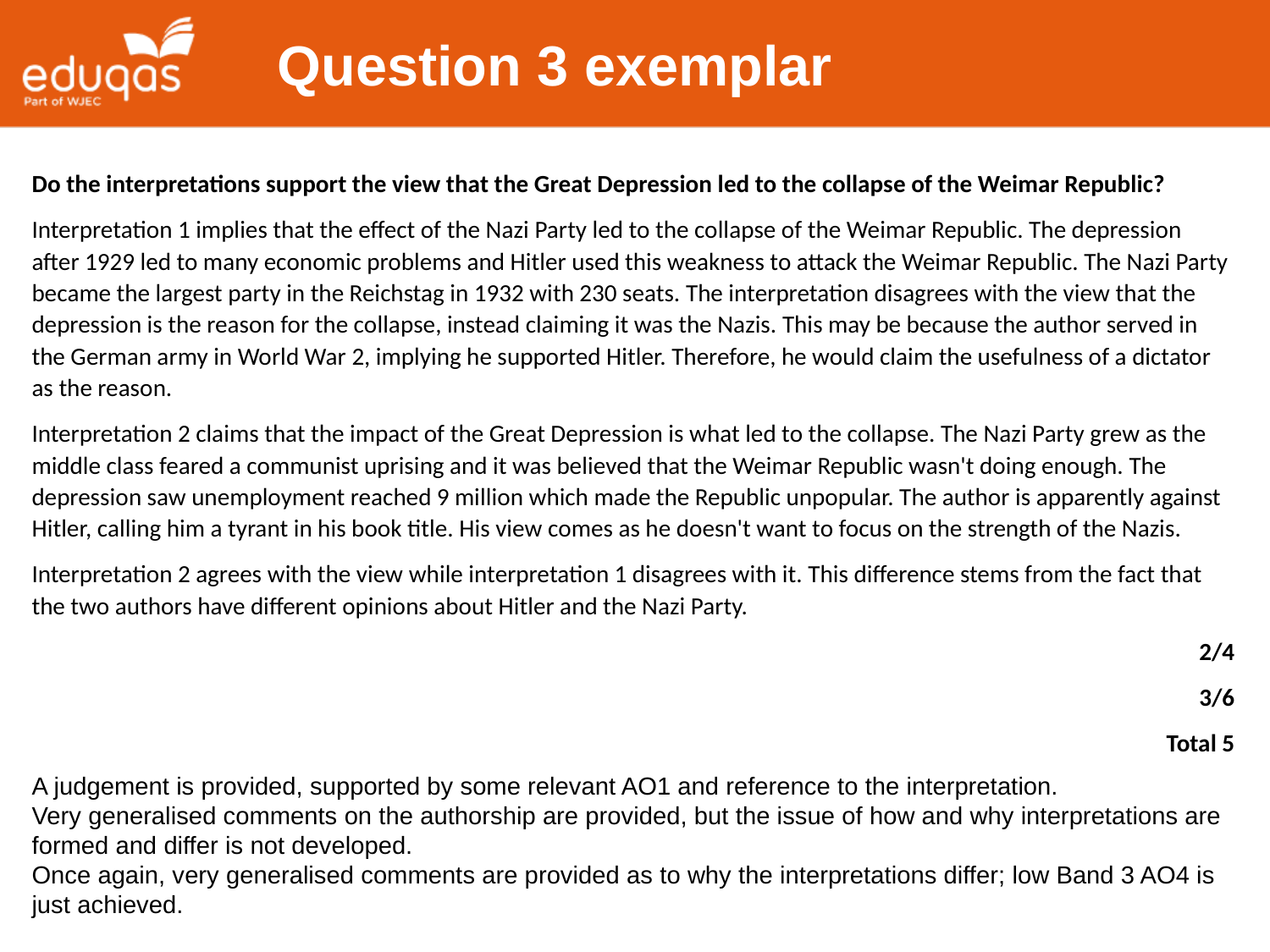

# Question 3 exemplar
Do the interpretations support the view that the Great Depression led to the collapse of the Weimar Republic?
Interpretation 1 implies that the effect of the Nazi Party led to the collapse of the Weimar Republic. The depression after 1929 led to many economic problems and Hitler used this weakness to attack the Weimar Republic. The Nazi Party became the largest party in the Reichstag in 1932 with 230 seats. The interpretation disagrees with the view that the depression is the reason for the collapse, instead claiming it was the Nazis. This may be because the author served in the German army in World War 2, implying he supported Hitler. Therefore, he would claim the usefulness of a dictator as the reason.
Interpretation 2 claims that the impact of the Great Depression is what led to the collapse. The Nazi Party grew as the middle class feared a communist uprising and it was believed that the Weimar Republic wasn't doing enough. The depression saw unemployment reached 9 million which made the Republic unpopular. The author is apparently against Hitler, calling him a tyrant in his book title. His view comes as he doesn't want to focus on the strength of the Nazis.
Interpretation 2 agrees with the view while interpretation 1 disagrees with it. This difference stems from the fact that the two authors have different opinions about Hitler and the Nazi Party.
2/4
3/6
Total 5
A judgement is provided, supported by some relevant AO1 and reference to the interpretation.
Very generalised comments on the authorship are provided, but the issue of how and why interpretations are formed and differ is not developed.
Once again, very generalised comments are provided as to why the interpretations differ; low Band 3 AO4 is just achieved.